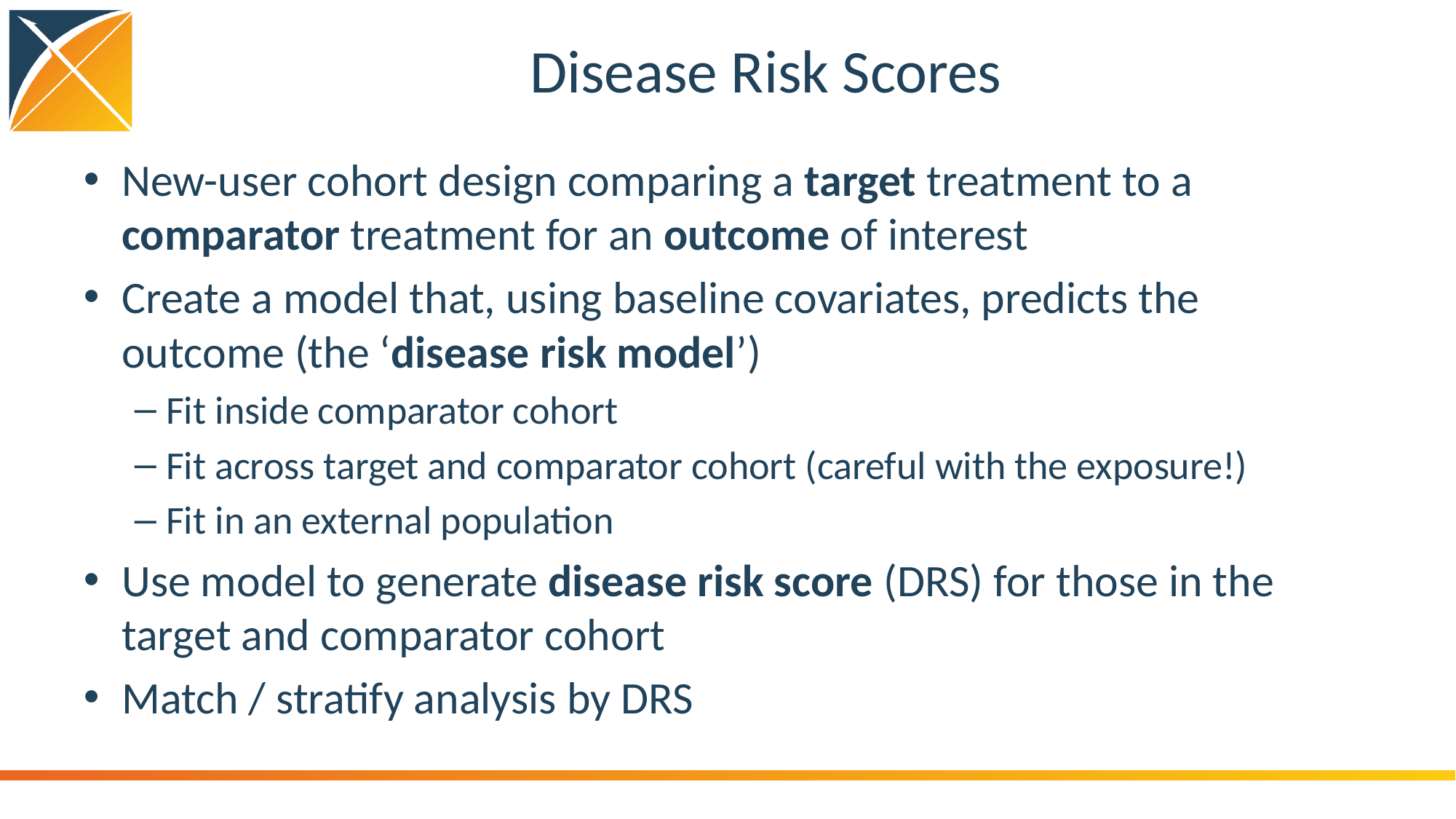

# Disease Risk Scores
New-user cohort design comparing a target treatment to a comparator treatment for an outcome of interest
Create a model that, using baseline covariates, predicts the outcome (the ‘disease risk model’)
Fit inside comparator cohort
Fit across target and comparator cohort (careful with the exposure!)
Fit in an external population
Use model to generate disease risk score (DRS) for those in the target and comparator cohort
Match / stratify analysis by DRS